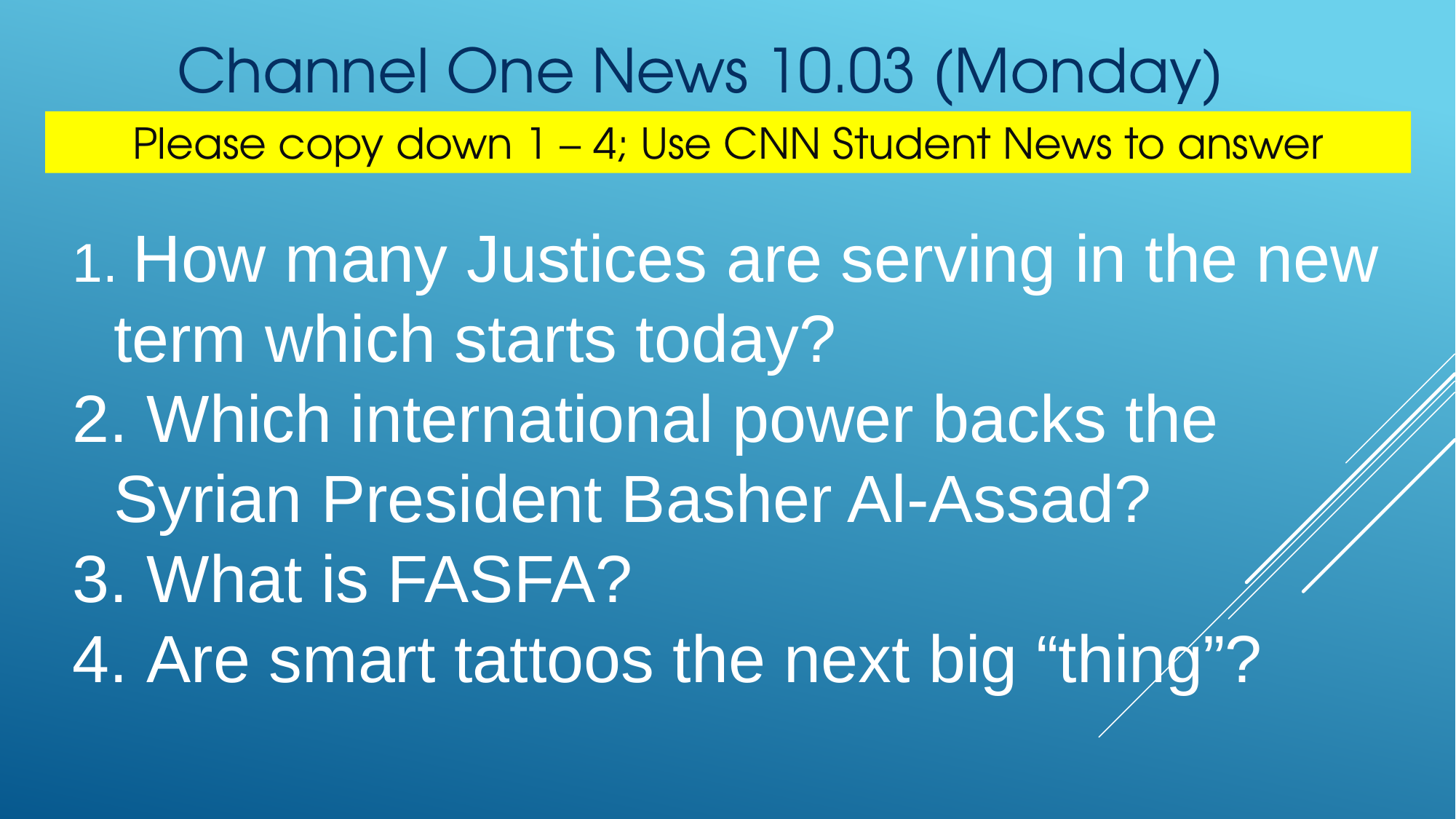

Channel One News 10.03 (Monday)
Please copy down 1 – 4; Use CNN Student News to answer

 How many Justices are serving in the new term which starts today?
 Which international power backs the Syrian President Basher Al-Assad?
 What is FASFA?
 Are smart tattoos the next big “thing”?